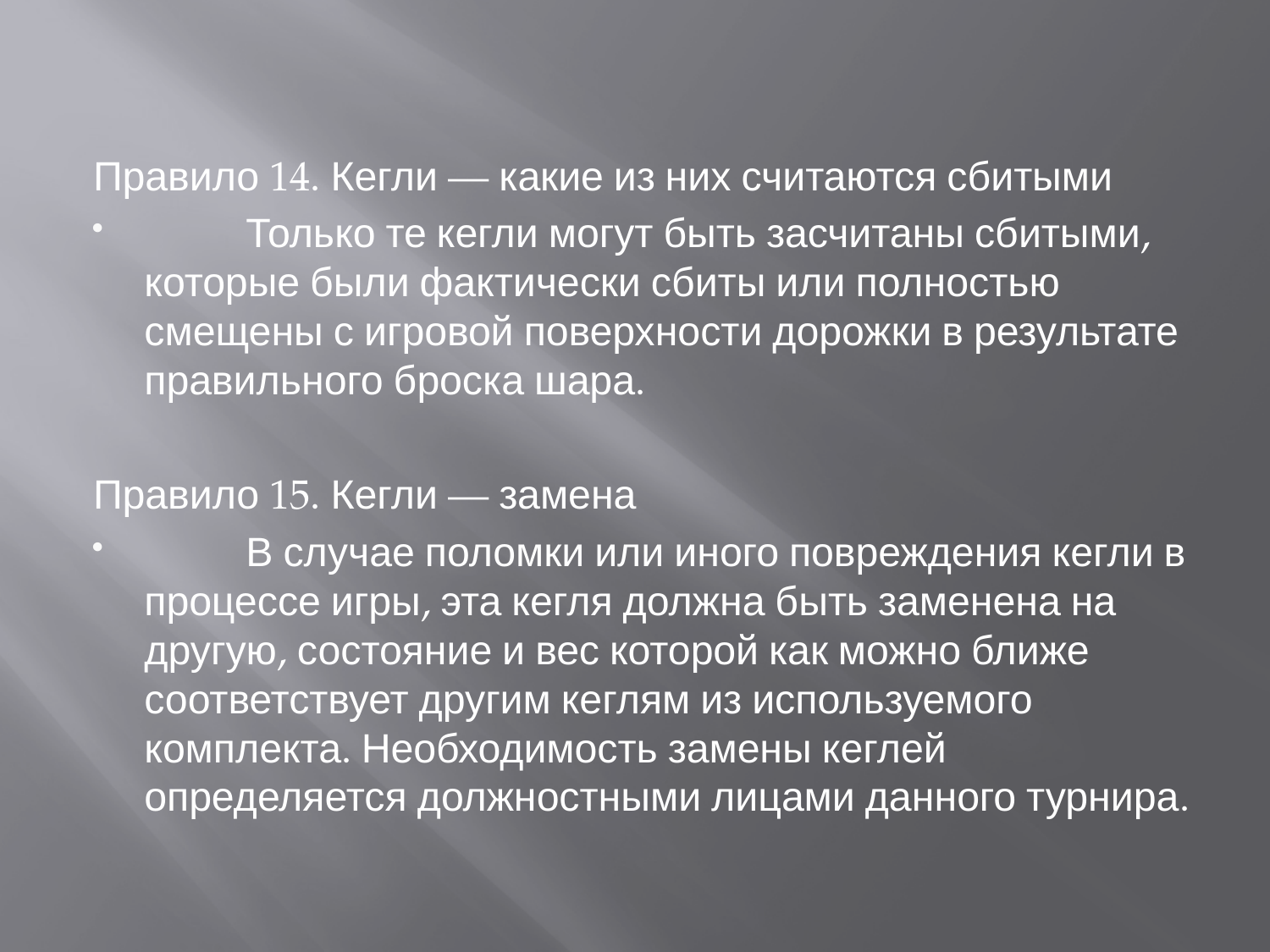

#

Правило 14. Кегли — какие из них считаются сбитыми
          Только те кегли могут быть засчитаны сбитыми, которые были фактически сбиты или полностью смещены с игровой поверхности дорожки в результате правильного броска шара.

Правило 15. Кегли — замена
          В случае поломки или иного повреждения кегли в процессе игры, эта кегля должна быть заменена на другую, состояние и вес которой как можно ближе соответствует другим кеглям из используемого комплекта. Необходимость замены кеглей определяется должностными лицами данного турнира.